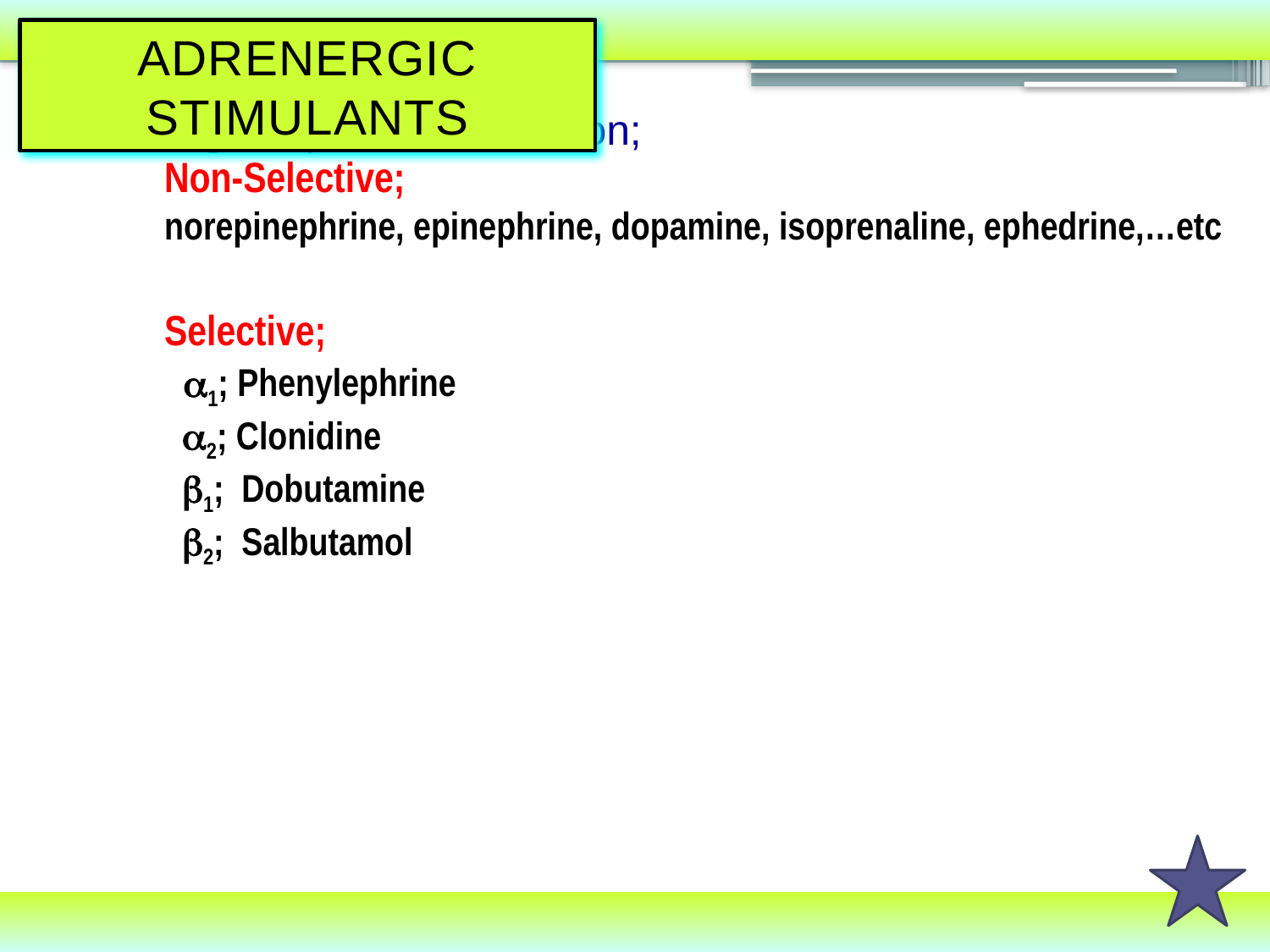

ADRENERGIC STIMULANTS
According to spectrum of action;
	Non-Selective;
       	norepinephrine, epinephrine, dopamine, isoprenaline, ephedrine,…etc
	Selective;
               α1; Phenylephrine
	  α2; Clonidine
	  β1;  Dobutamine
	  β2;  Salbutamol